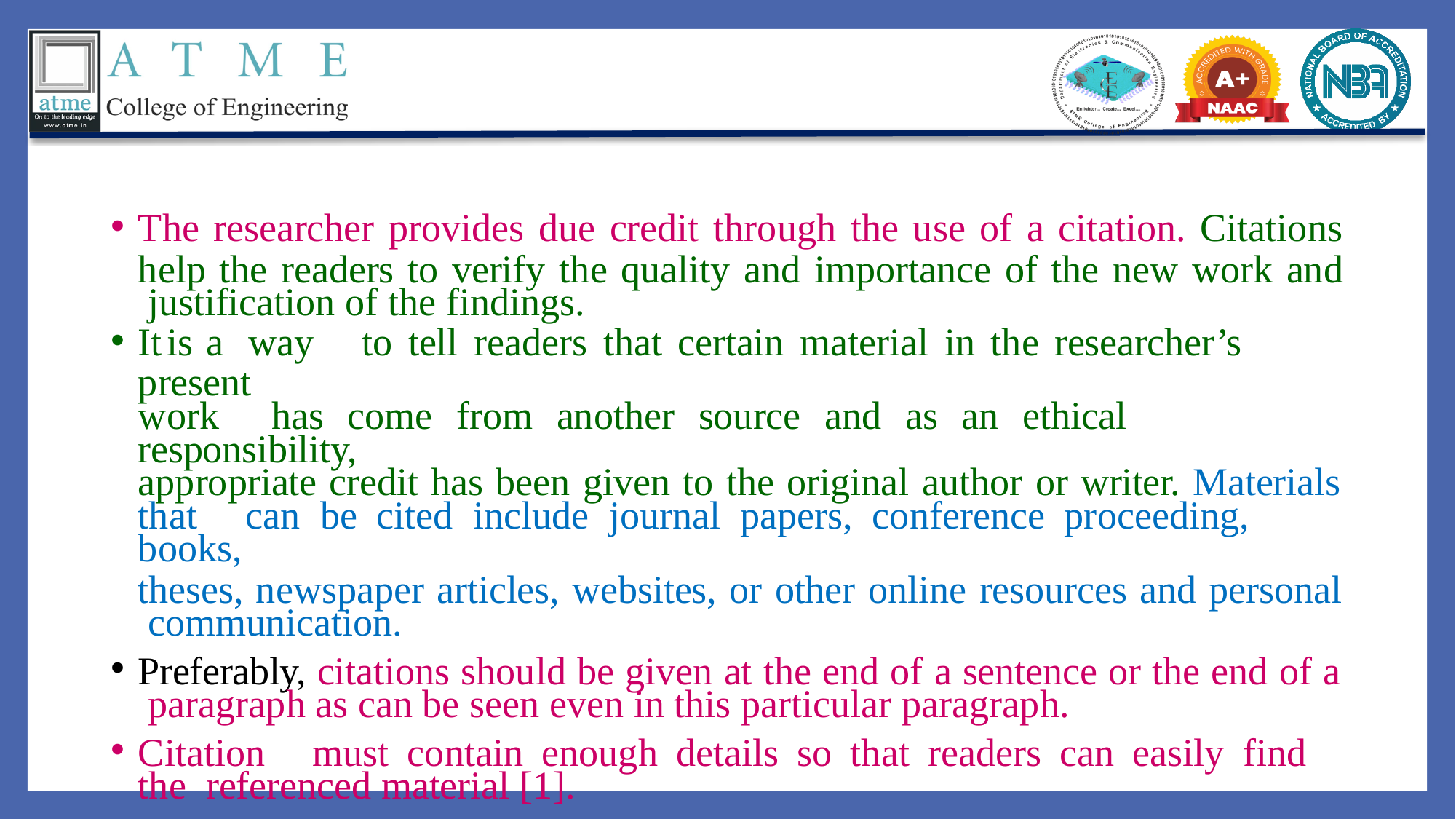

The researcher provides due credit through the use of a citation. Citations
help the readers to verify the quality and importance of the new work and  justification of the findings.
It	is	a	way	to	tell	readers	that	certain	material	in	the	researcher’s	present
work	has	come	from	another	source	and	as	an	ethical	responsibility,
appropriate credit has been given to the original author or writer. Materials
that	can	be	cited	include	journal	papers,	conference	proceeding,	books,
theses, newspaper articles, websites, or other online resources and personal  communication.
Preferably, citations should be given at the end of a sentence or the end of a  paragraph as can be seen even in this particular paragraph.
Citation	must	contain	enough	details	so	that	readers	can	easily	find	the  referenced material [1].